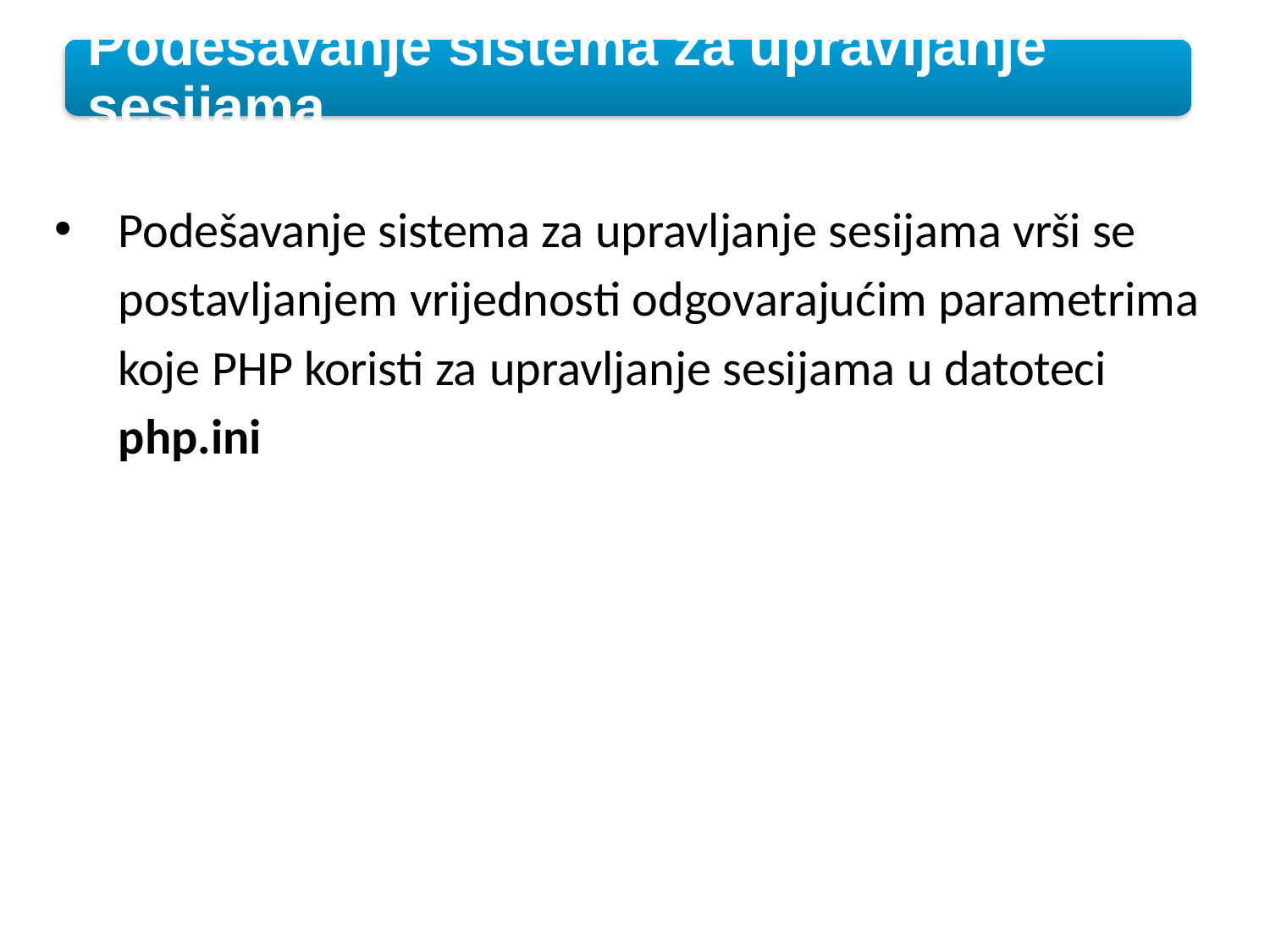

Podešavanje sistema za upravljanje sesijama
Podešavanje sistema za upravljanje sesijama vrši se postavljanjem vrijednosti odgovarajućim parametrima koje PHP koristi za upravljanje sesijama u datoteci php.ini